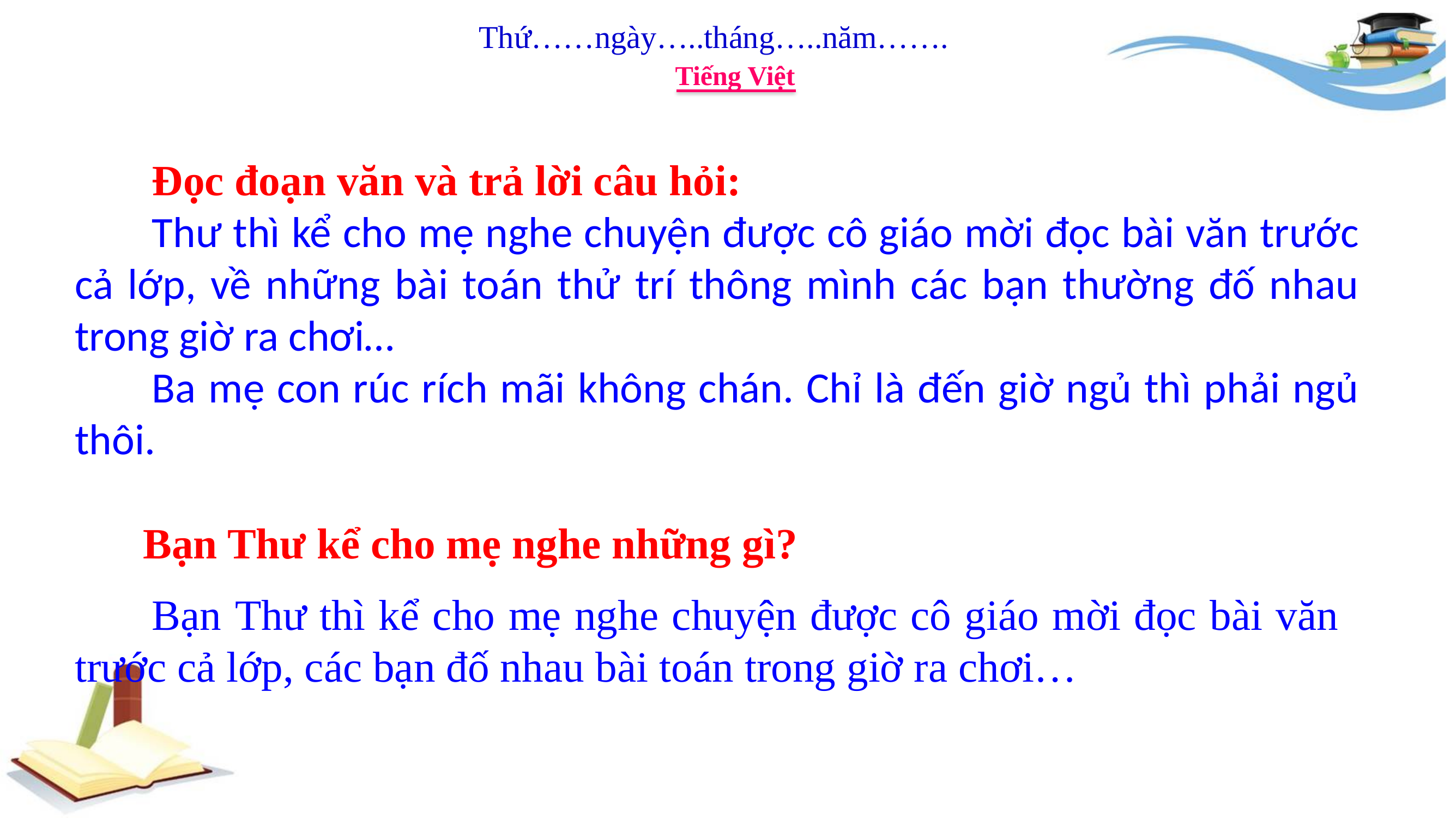

Thứ……ngày…..tháng…..năm…….
Tiếng Việt
Đọc đoạn văn và trả lời câu hỏi:
Thư thì kể cho mẹ nghe chuyện được cô giáo mời đọc bài văn trước cả lớp, về những bài toán thử trí thông mình các bạn thường đố nhau trong giờ ra chơi…
Ba mẹ con rúc rích mãi không chán. Chỉ là đến giờ ngủ thì phải ngủ thôi.
Bạn Thư kể cho mẹ nghe những gì?
Bạn Thư thì kể cho mẹ nghe chuyện được cô giáo mời đọc bài văn trước cả lớp, các bạn đố nhau bài toán trong giờ ra chơi…